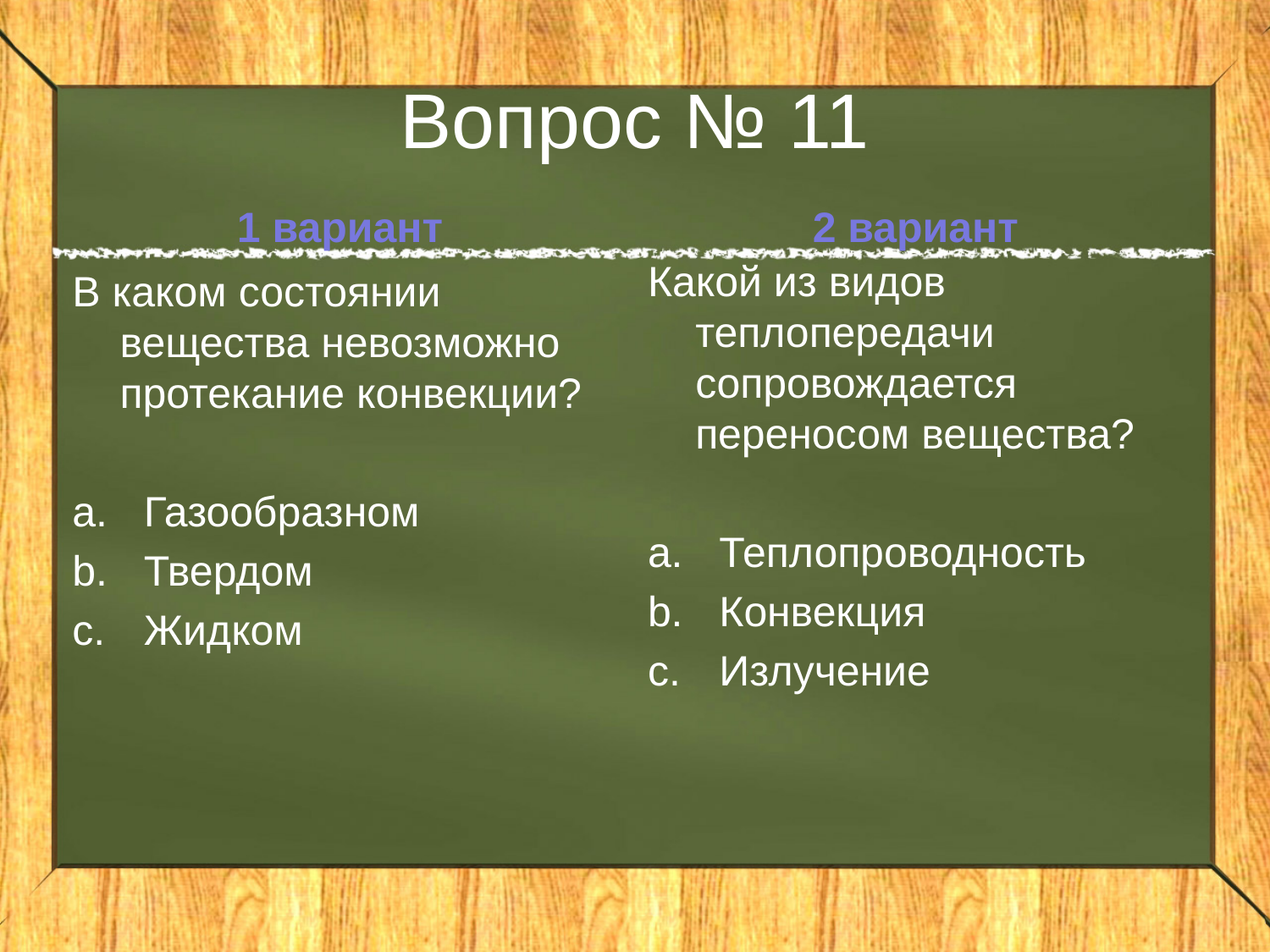

# Вопрос № 11
1 вариант
2 вариант
Какой из видов теплопередачи сопровождается переносом вещества?

Теплопроводность
Конвекция
Излучение

В каком состоянии вещества невозможно протекание конвекции?

Газообразном
Твердом
Жидком